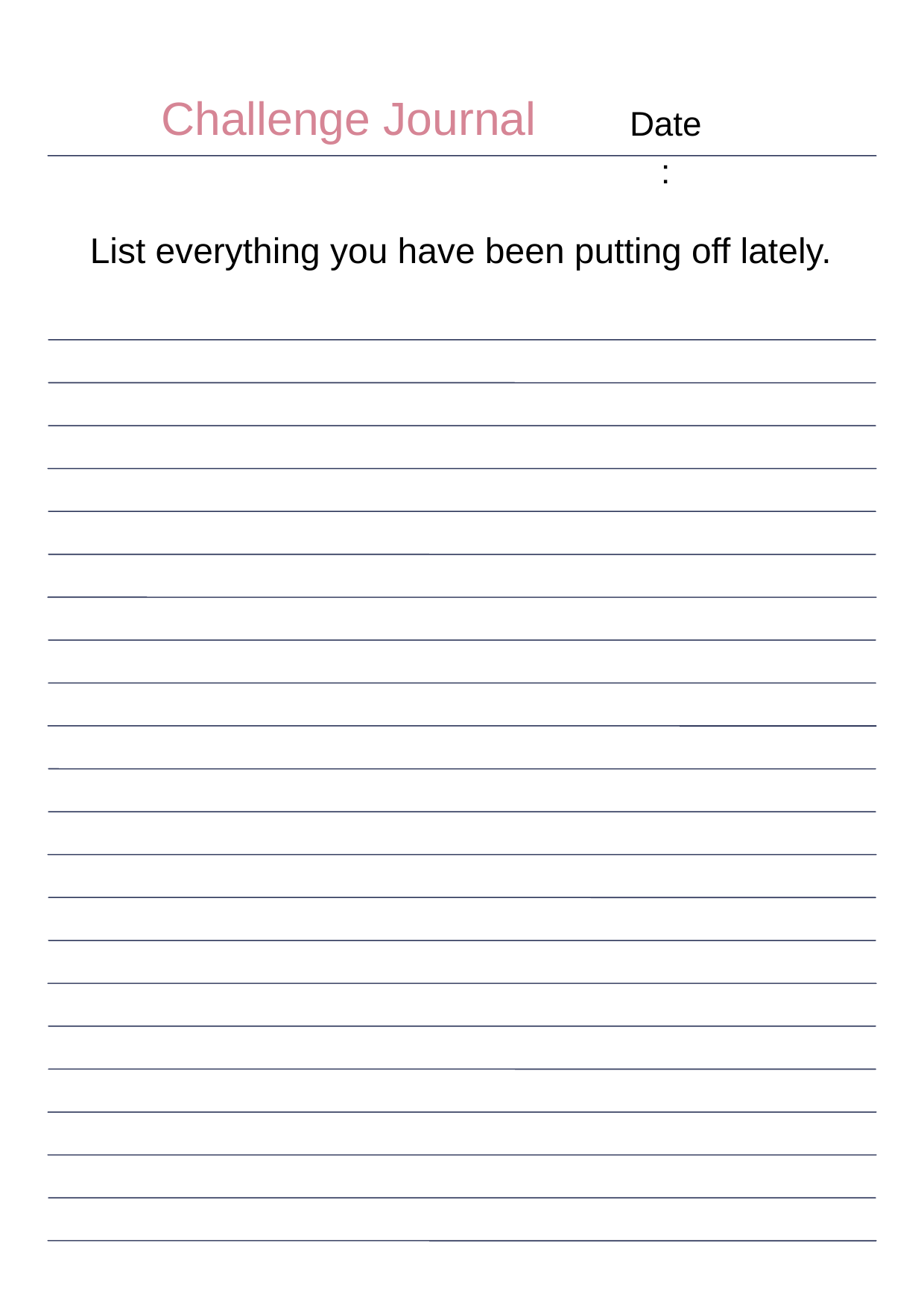

Challenge Journal
Date:

List everything you have been putting off lately.